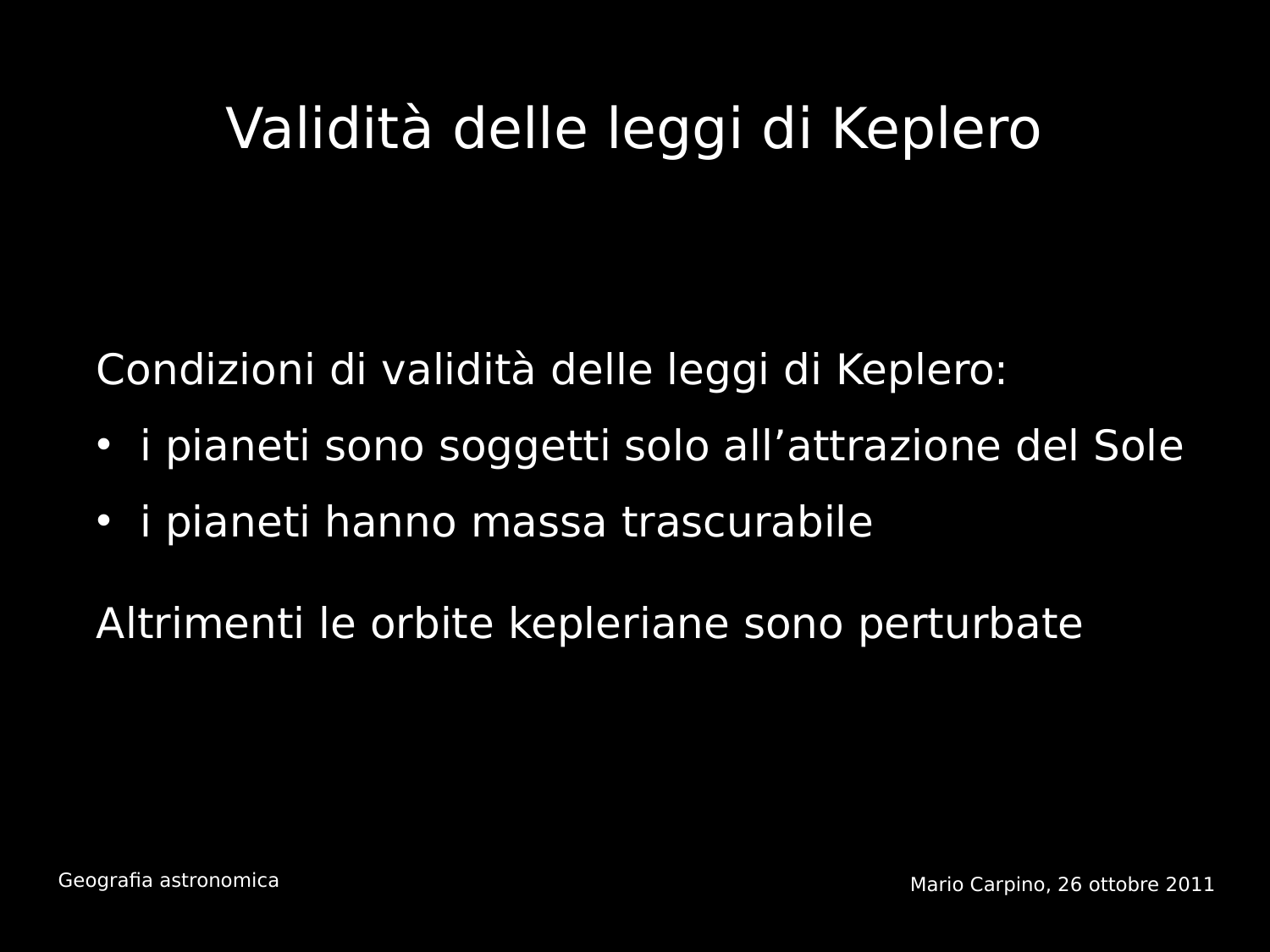

Validità delle leggi di Keplero
Condizioni di validità delle leggi di Keplero:
 i pianeti sono soggetti solo all’attrazione del Sole
 i pianeti hanno massa trascurabile

Altrimenti le orbite kepleriane sono perturbate
Geografia astronomica
Mario Carpino, 26 ottobre 2011